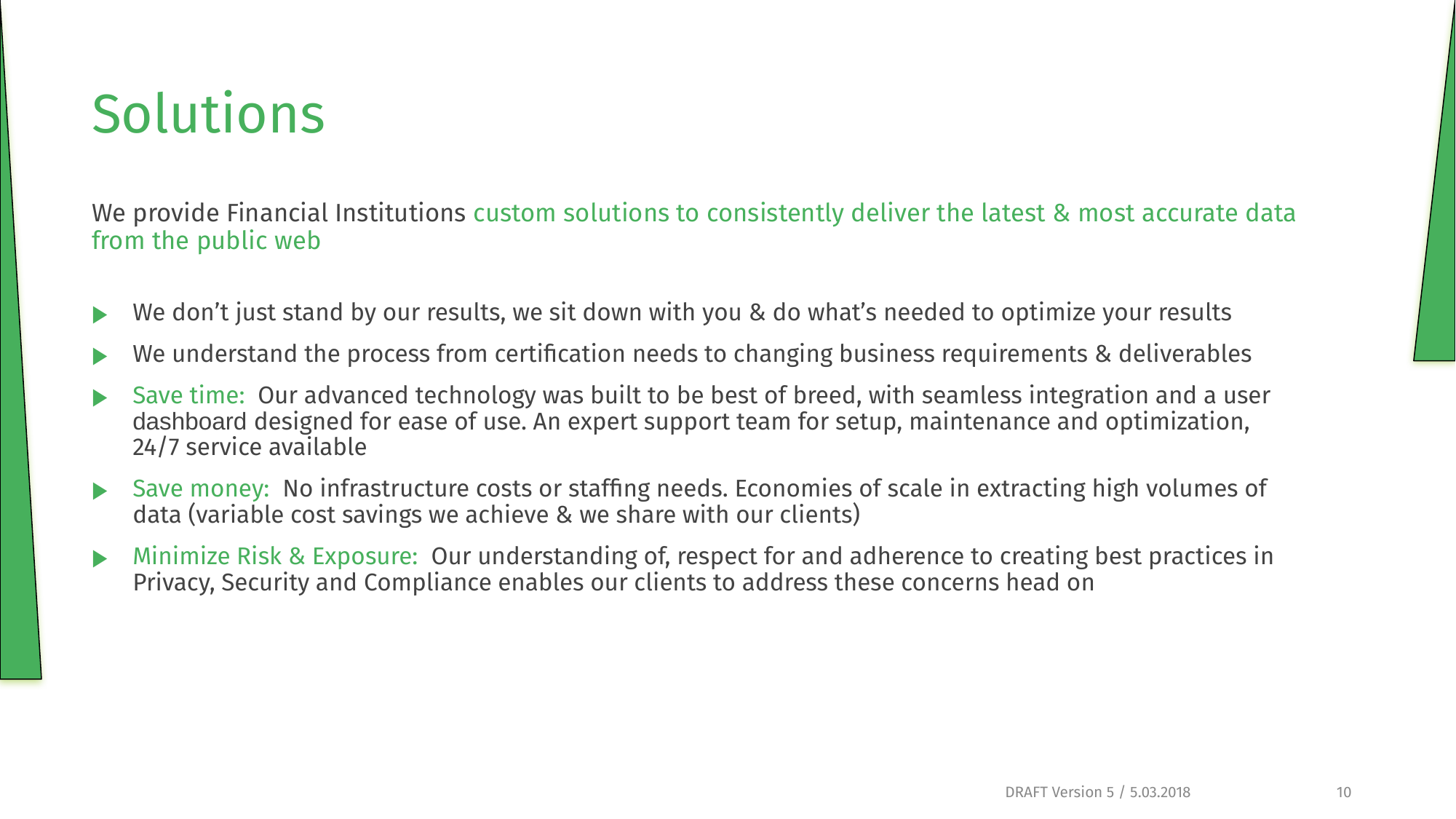

Solutions
We provide Financial Institutions custom solutions to consistently deliver the latest & most accurate data from the public web
We don’t just stand by our results, we sit down with you & do what’s needed to optimize your results
We understand the process from certification needs to changing business requirements & deliverables
Save time:  Our advanced technology was built to be best of breed, with seamless integration and a user dashboard designed for ease of use. An expert support team for setup, maintenance and optimization, 24/7 service available
Save money:  No infrastructure costs or staffing needs. Economies of scale in extracting high volumes of data (variable cost savings we achieve & we share with our clients)
Minimize Risk & Exposure:  Our understanding of, respect for and adherence to creating best practices in Privacy, Security and Compliance enables our clients to address these concerns head on
									   DRAFT Version 5 / 5.03.2018 		    10